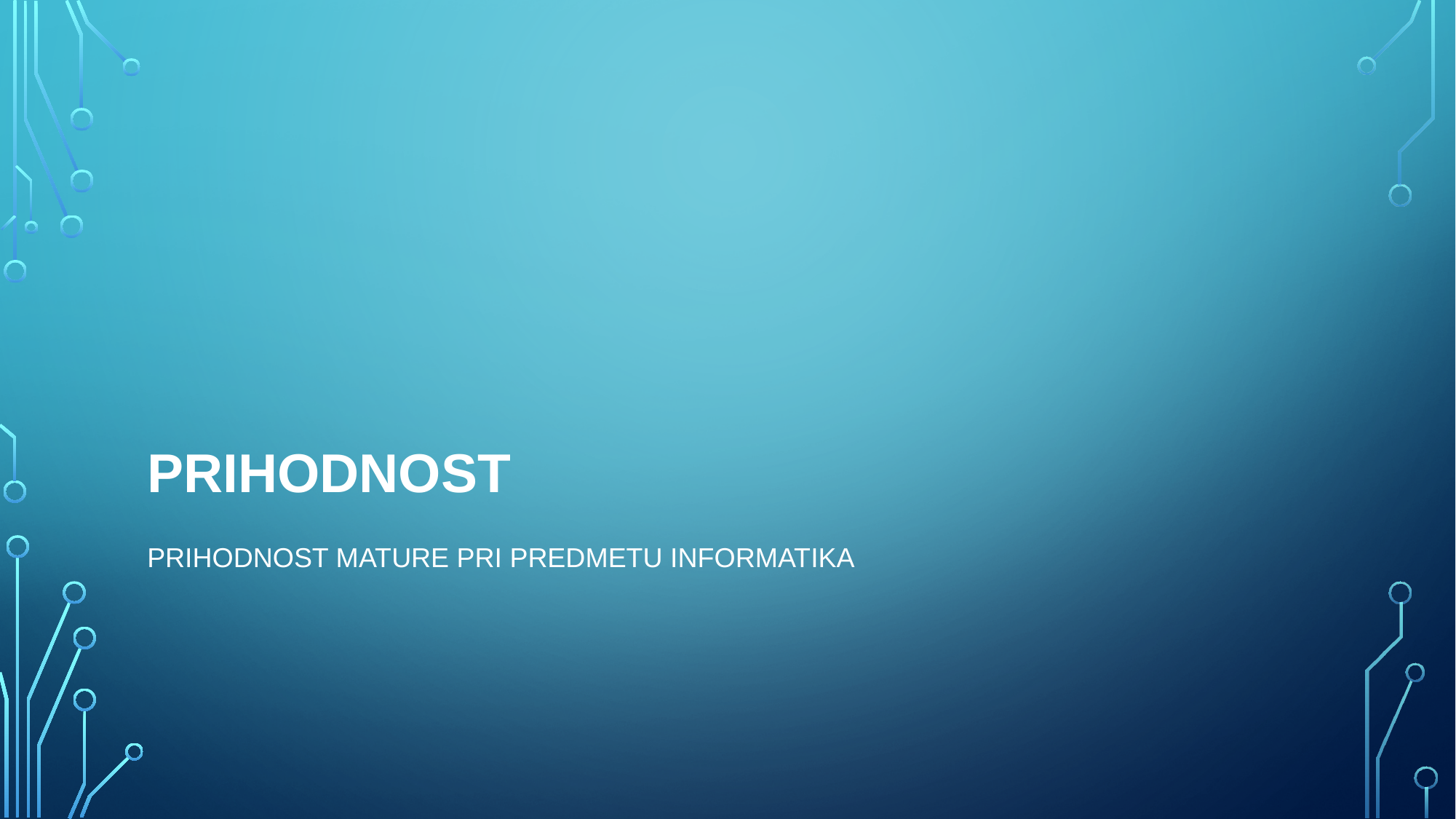

# prihodnost
Prihodnost mature pri predmetu informatika